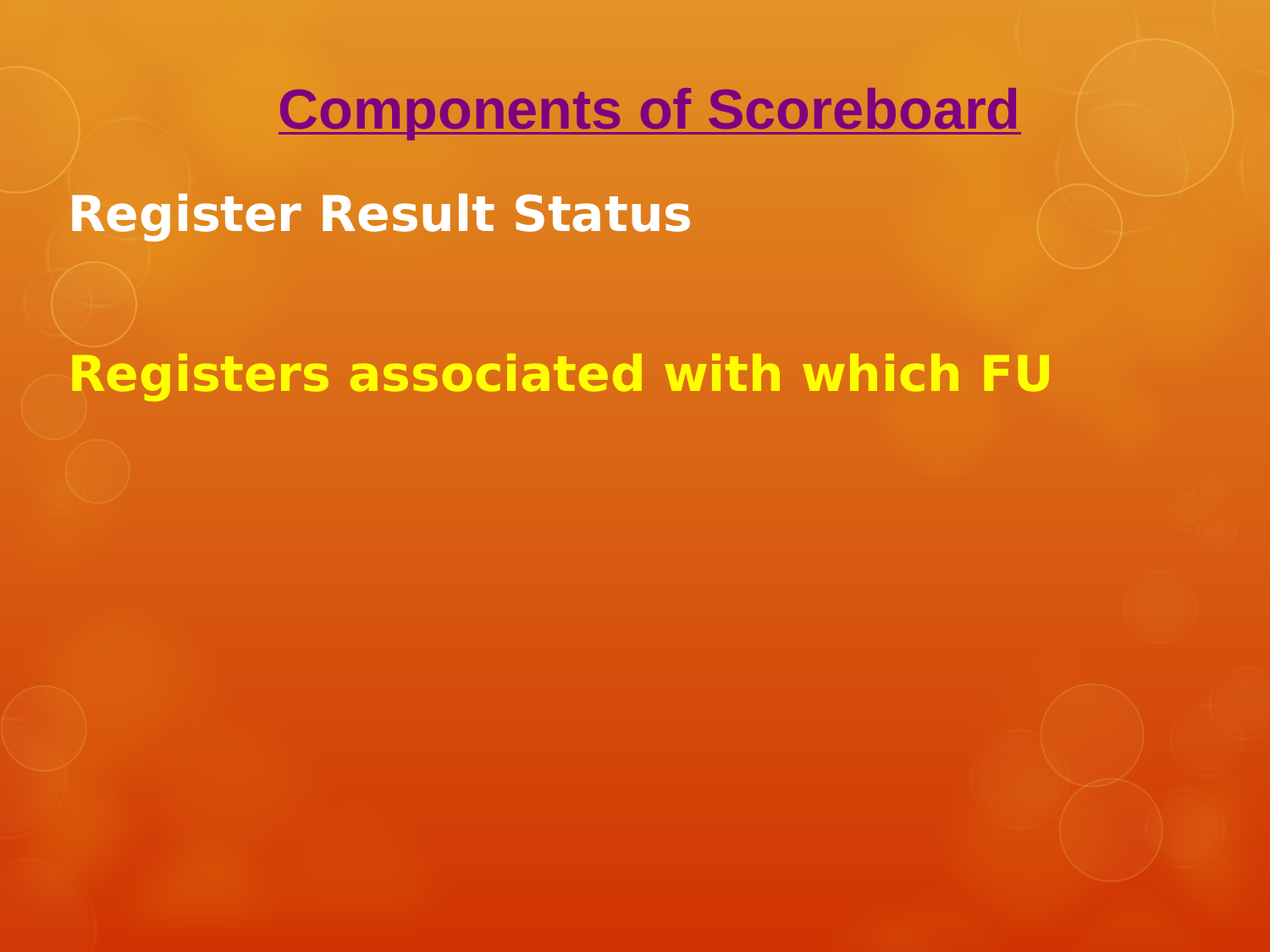

Components of Scoreboard
Register Result Status

Registers associated with which FU